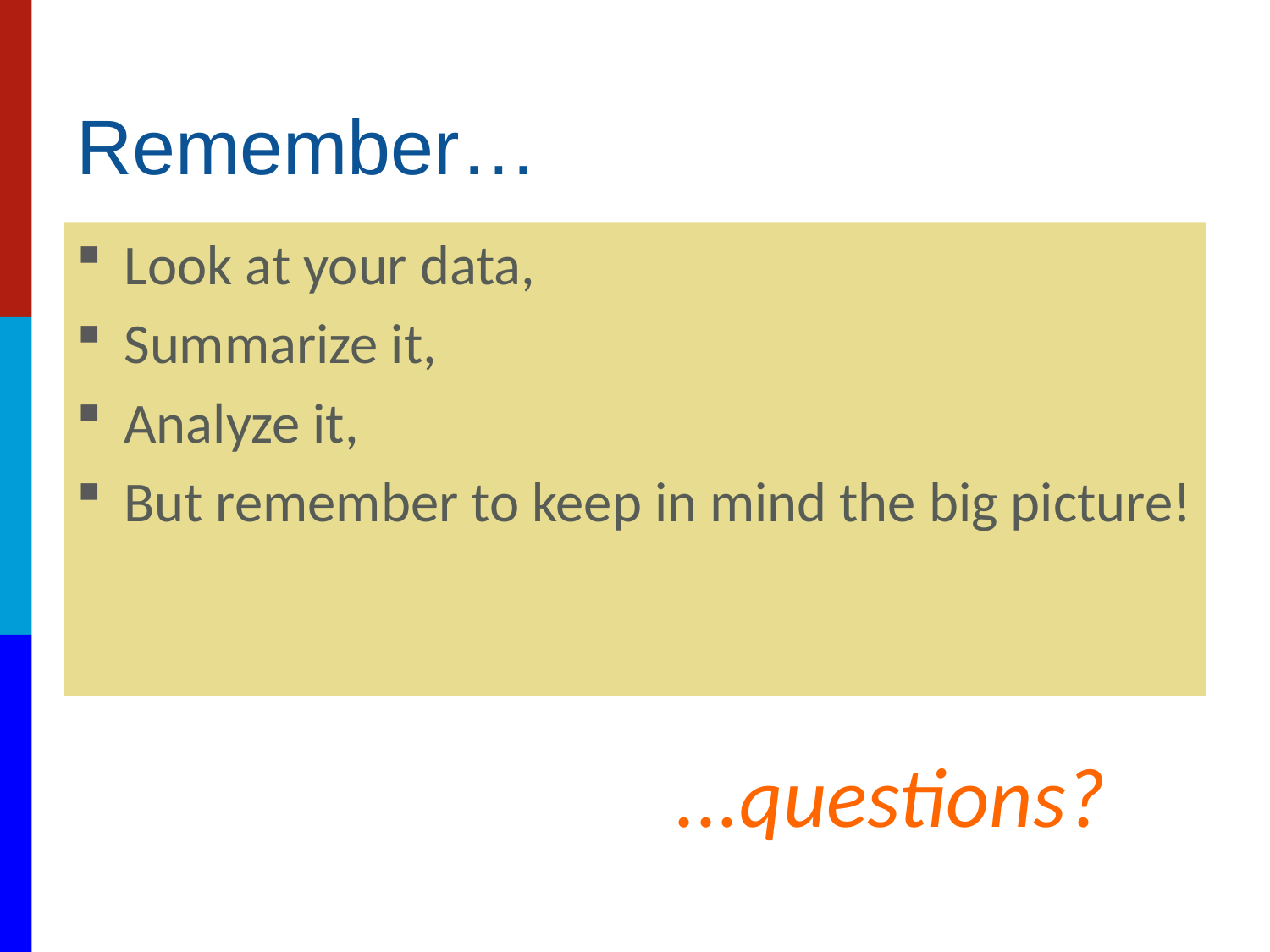

# Remember…
Look at your data,
Summarize it,
Analyze it,
But remember to keep in mind the big picture!
...questions?